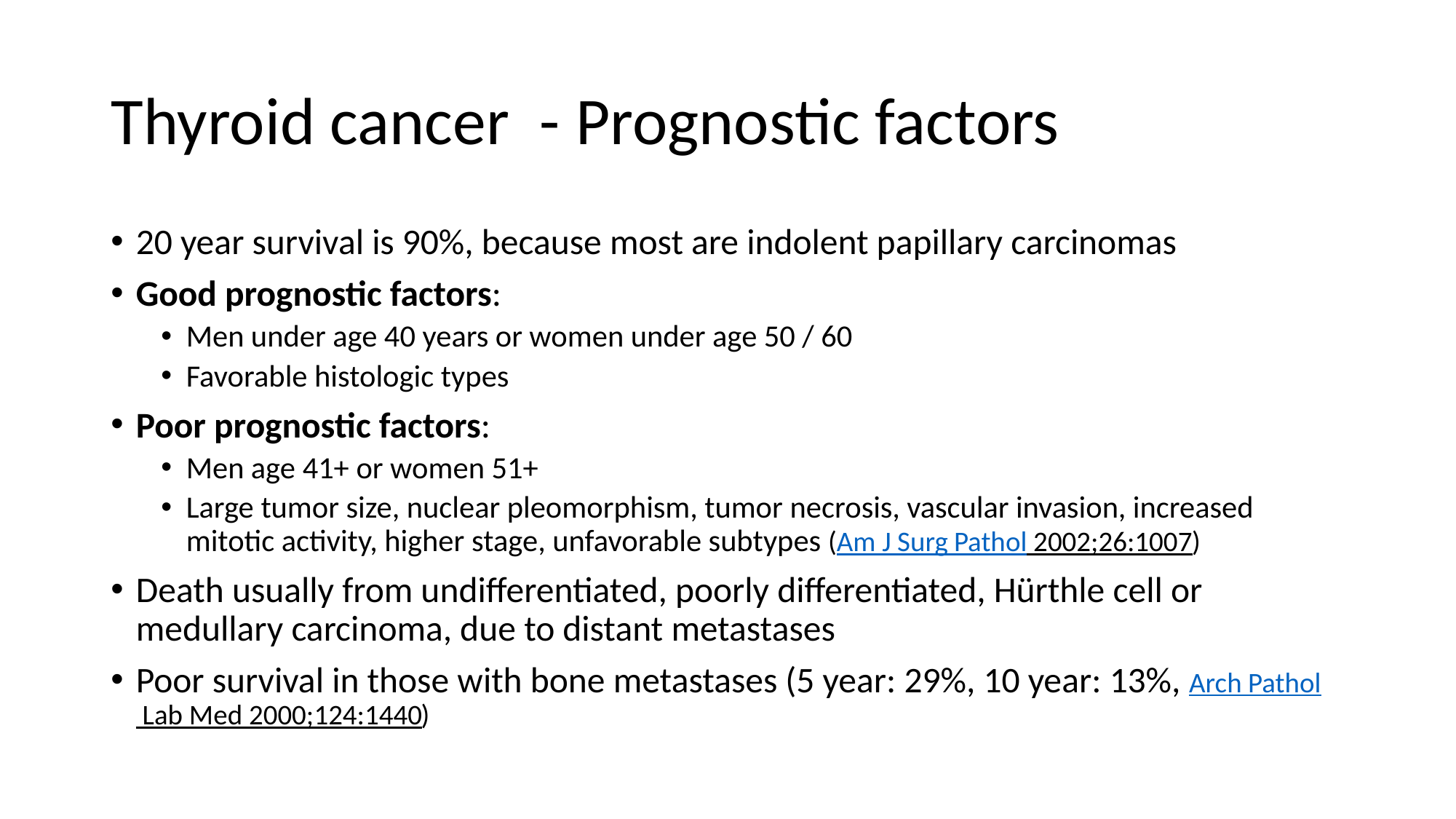

# Thyroid cancer  - Prognostic factors
20 year survival is 90%, because most are indolent papillary carcinomas
Good prognostic factors:
Men under age 40 years or women under age 50 / 60
Favorable histologic types
Poor prognostic factors:
Men age 41+ or women 51+
Large tumor size, nuclear pleomorphism, tumor necrosis, vascular invasion, increased mitotic activity, higher stage, unfavorable subtypes (Am J Surg Pathol 2002;26:1007)
Death usually from undifferentiated, poorly differentiated, Hürthle cell or medullary carcinoma, due to distant metastases
Poor survival in those with bone metastases (5 year: 29%, 10 year: 13%, Arch Pathol Lab Med 2000;124:1440)